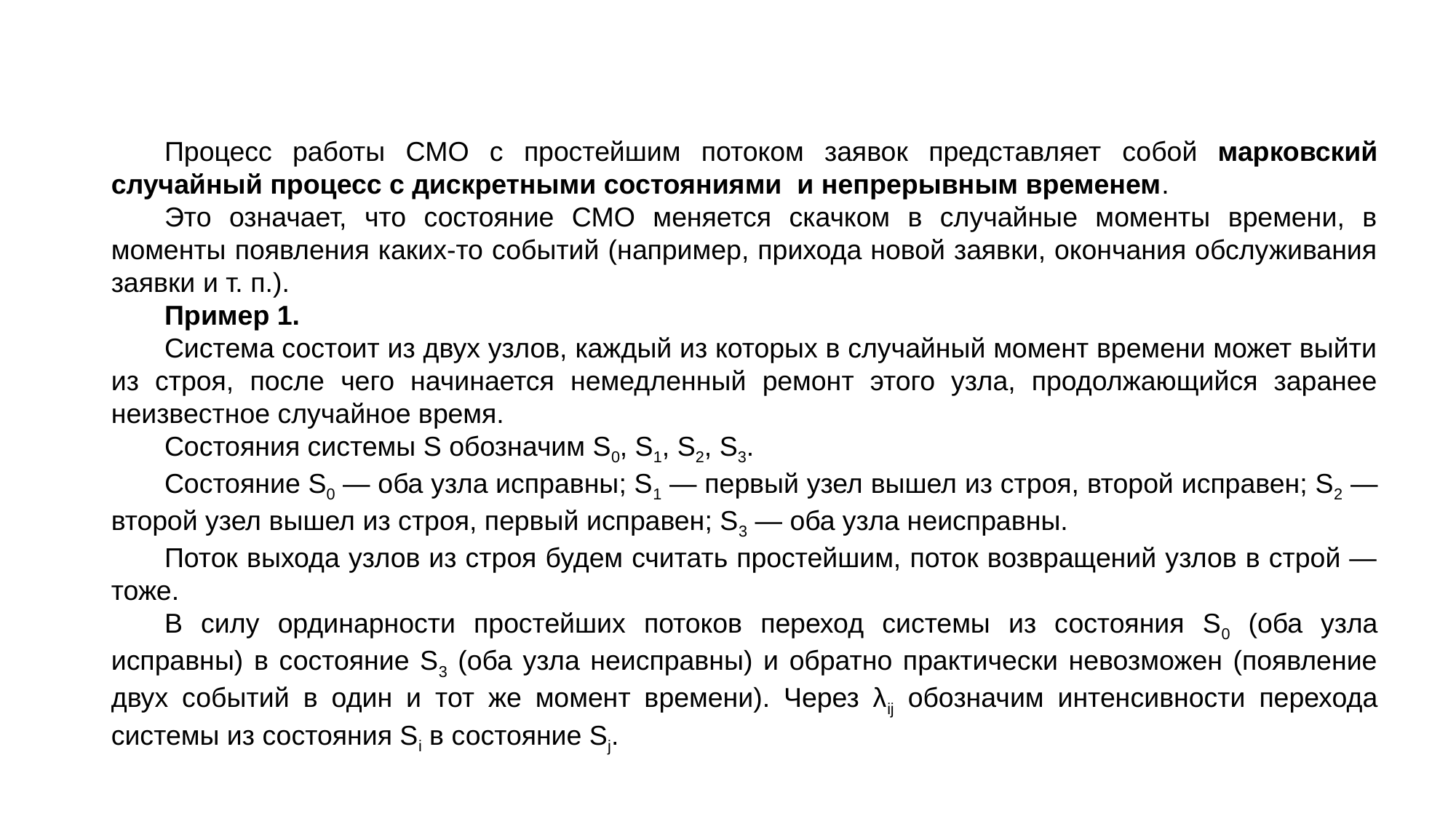

Процесс работы СМО с простейшим потоком заявок представляет собой марковский случайный процесс с дискретными состояниями  и непрерывным временем.
Это означает, что состояние СМО меняется скачком в случайные моменты времени, в моменты появления каких‑то событий (например, прихода новой заявки, окончания обслуживания заявки и т. п.).
Пример 1.
Система состоит из двух узлов, каждый из которых в случайный момент времени может выйти из строя, после чего начинается немедленный ремонт этого узла, продолжающийся заранее неизвестное случайное время.
Состояния системы S обозначим S0, S1, S2, S3.
Состояние S0 — оба узла исправны; S1 — первый узел вышел из строя, второй исправен; S2 — второй узел вышел из строя, первый исправен; S3 — оба узла неисправны.
Поток выхода узлов из строя будем считать простейшим, поток возвращений узлов в строй — тоже.
В силу ординарности простейших потоков переход системы из состояния S0 (оба узла исправны) в состояние S3 (оба узла неисправны) и обратно практически невозможен (появление двух событий в один и тот же момент времени). Через λij обозначим интенсивности перехода системы из состояния Si в состояние Sj.